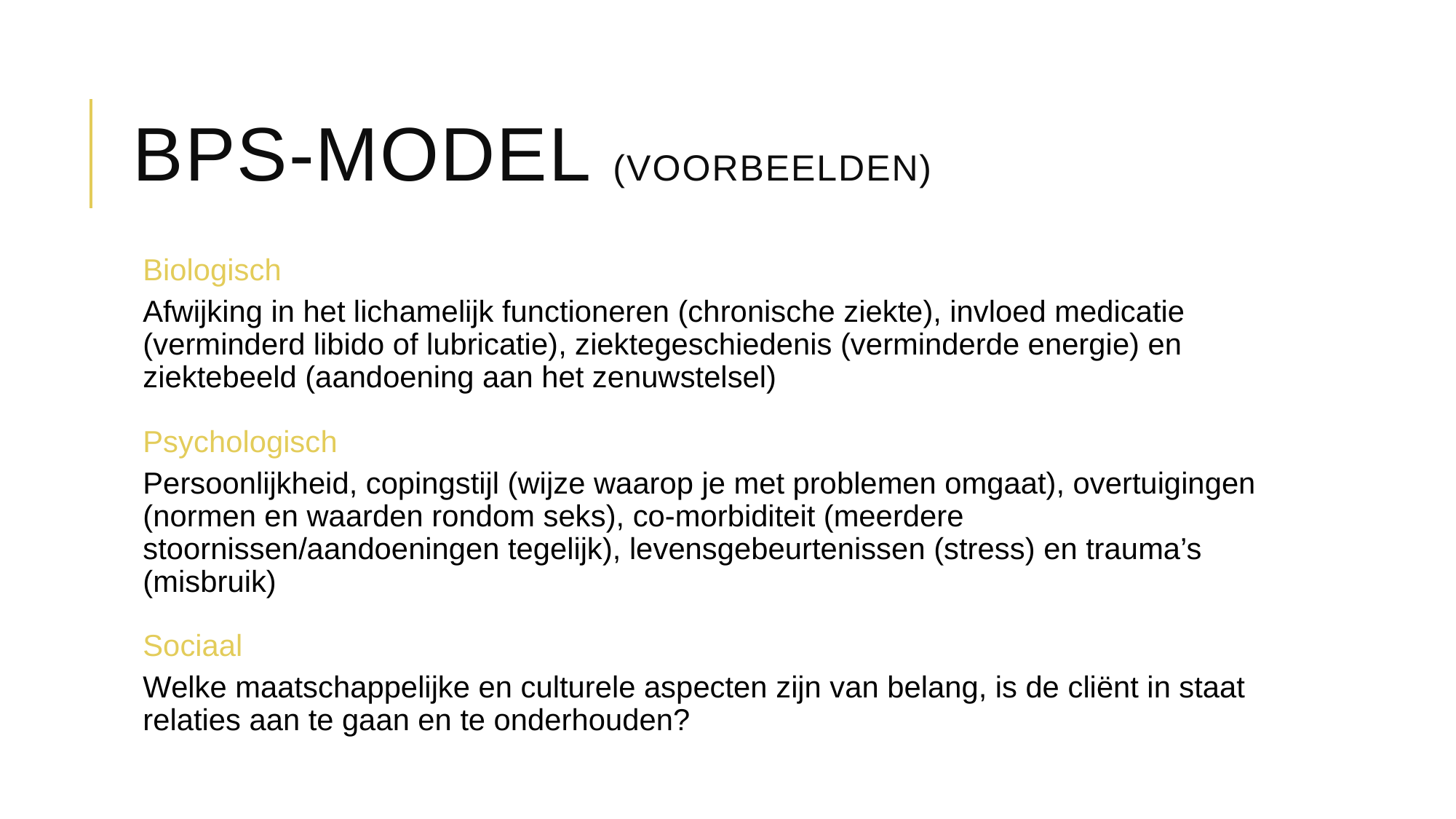

# BPS-model (Voorbeelden)
Biologisch
Afwijking in het lichamelijk functioneren (chronische ziekte), invloed medicatie (verminderd libido of lubricatie), ziektegeschiedenis (verminderde energie) en ziektebeeld (aandoening aan het zenuwstelsel)

Psychologisch
Persoonlijkheid, copingstijl (wijze waarop je met problemen omgaat), overtuigingen (normen en waarden rondom seks), co-morbiditeit (meerdere stoornissen/aandoeningen tegelijk), levensgebeurtenissen (stress) en trauma’s (misbruik)

Sociaal
Welke maatschappelijke en culturele aspecten zijn van belang, is de cliënt in staat relaties aan te gaan en te onderhouden?